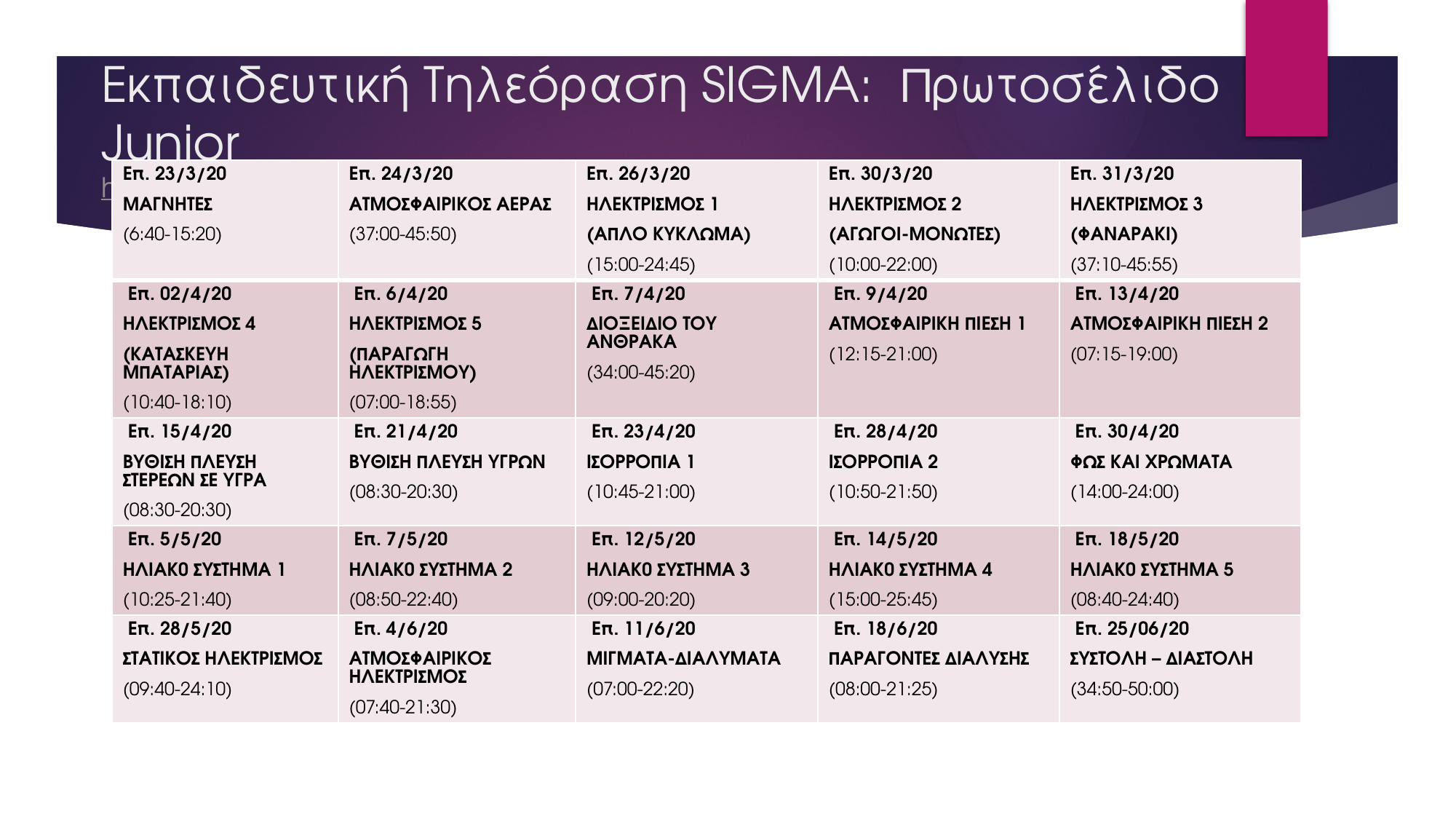

# Εκπαιδευτική Τηλεόραση SIGMA:  Πρωτοσέλιδο Junior https://www.sigmatv.com/shows/prwtoselido.junior/episodes/season/171
| Eπ. 23/3/20 ΜΑΓΝΗΤΕΣ (6:40-15:20) | Eπ. 24/3/20 ΑΤΜΟΣΦΑΙΡΙΚΟΣ ΑΕΡΑΣ (37:00-45:50) | Eπ. 26/3/20 ΗΛΕΚΤΡΙΣΜΟΣ 1 (ΑΠΛΟ ΚΥΚΛΩΜΑ) (15:00-24:45) | Eπ. 30/3/20 ΗΛΕΚΤΡΙΣΜΟΣ 2 (ΑΓΩΓΟΙ-ΜΟΝΩΤΕΣ) (10:00-22:00) | Eπ. 31/3/20 ΗΛΕΚΤΡΙΣΜΟΣ 3 (ΦΑΝΑΡΑΚΙ) (37:10-45:55) |
| --- | --- | --- | --- | --- |
| Eπ. 02/4/20 ΗΛΕΚΤΡΙΣΜΟΣ 4 (ΚΑΤΑΣΚΕΥΗ ΜΠΑΤΑΡΙΑΣ) (10:40-18:10) | Eπ. 6/4/20 ΗΛΕΚΤΡΙΣΜΟΣ 5 (ΠΑΡΑΓΩΓΗ ΗΛΕΚΤΡΙΣΜΟΥ) (07:00-18:55) | Eπ. 7/4/20 ΔΙΟΞΕΙΔΙΟ ΤΟΥ ΑΝΘΡΑΚΑ (34:00-45:20) | Eπ. 9/4/20 ΑΤΜΟΣΦΑΙΡΙΚΗ ΠΙΕΣΗ 1 (12:15-21:00) | Eπ. 13/4/20 ΑΤΜΟΣΦΑΙΡΙΚΗ ΠΙΕΣΗ 2 (07:15-19:00) |
| Eπ. 15/4/20 ΒΥΘΙΣΗ ΠΛΕΥΣΗ ΣΤΕΡΕΩΝ ΣΕ ΥΓΡΑ (08:30-20:30) | Eπ. 21/4/20 ΒΥΘΙΣΗ ΠΛΕΥΣΗ ΥΓΡΩΝ (08:30-20:30) | Eπ. 23/4/20 ΙΣΟΡΡΟΠΙΑ 1 (10:45-21:00) | Eπ. 28/4/20 ΙΣΟΡΡΟΠΙΑ 2 (10:50-21:50) | Eπ. 30/4/20 ΦΩΣ ΚΑΙ ΧΡΩΜΑΤΑ (14:00-24:00) |
| Eπ. 5/5/20 ΗΛΙΑΚ0 ΣΥΣΤΗΜΑ 1 (10:25-21:40) | Eπ. 7/5/20 ΗΛΙΑΚ0 ΣΥΣΤΗΜΑ 2 (08:50-22:40) | Eπ. 12/5/20 ΗΛΙΑΚ0 ΣΥΣΤΗΜΑ 3 (09:00-20:20) | Eπ. 14/5/20 ΗΛΙΑΚ0 ΣΥΣΤΗΜΑ 4 (15:00-25:45) | Eπ. 18/5/20 ΗΛΙΑΚ0 ΣΥΣΤΗΜΑ 5 (08:40-24:40) |
| Eπ. 28/5/20 ΣΤΑΤΙΚΟΣ ΗΛΕΚΤΡΙΣΜΟΣ (09:40-24:10) | Eπ. 4/6/20 ΑΤΜΟΣΦΑΙΡΙΚΟΣ ΗΛΕΚΤΡΙΣΜΟΣ (07:40-21:30) | Eπ. 11/6/20 ΜΙΓΜΑΤΑ-ΔΙΑΛΥΜΑΤΑ (07:00-22:20) | Eπ. 18/6/20 ΠΑΡΑΓΟΝΤΕΣ ΔΙΑΛΥΣΗΣ (08:00-21:25) | Eπ. 25/06/20 ΣΥΣΤΟΛΗ – ΔΙΑΣΤΟΛΗ (34:50-50:00) |